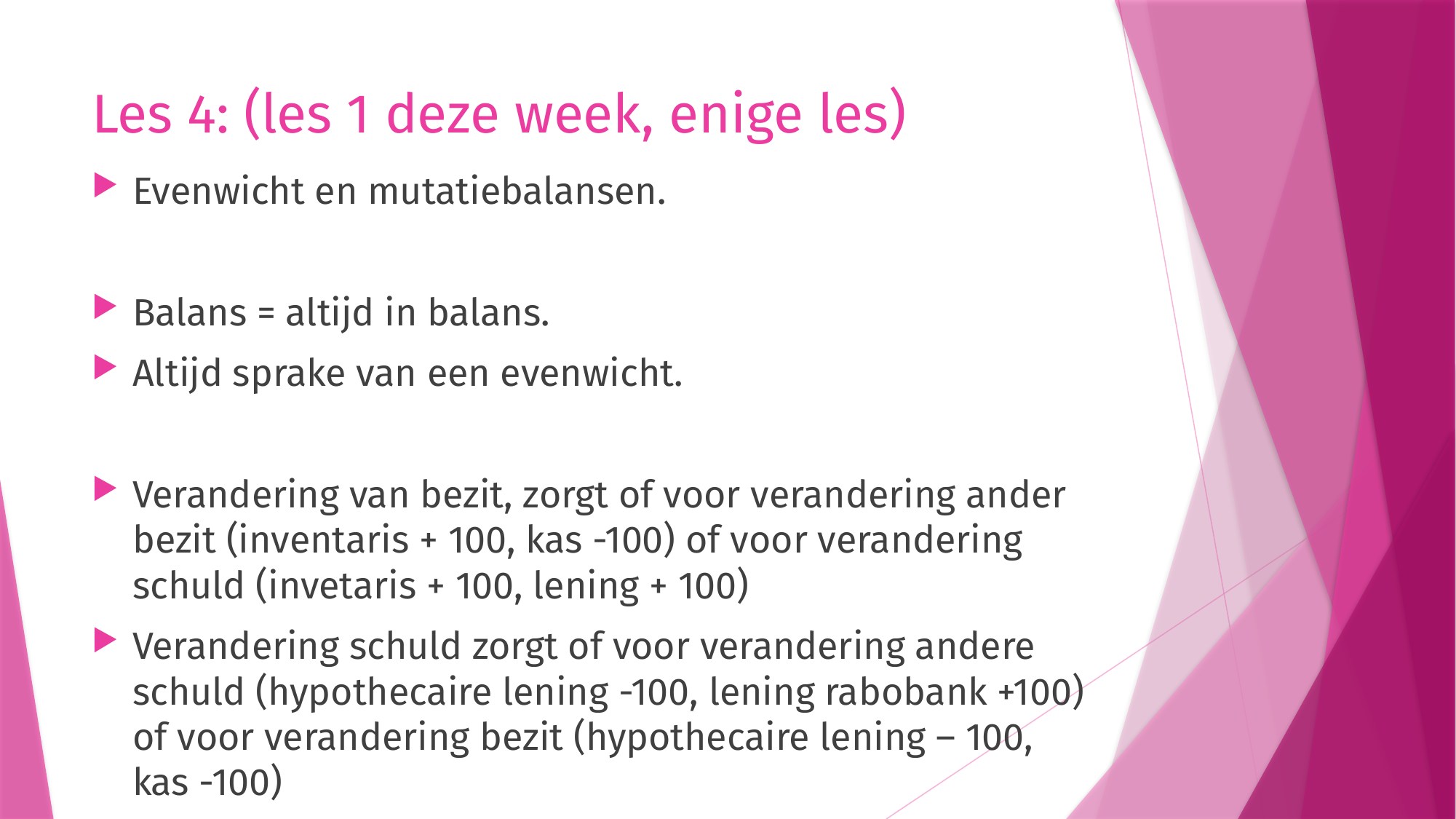

# Les 4: (les 1 deze week, enige les)
Evenwicht en mutatiebalansen.

Balans = altijd in balans.
Altijd sprake van een evenwicht.

Verandering van bezit, zorgt of voor verandering ander bezit (inventaris + 100, kas -100) of voor verandering schuld (invetaris + 100, lening + 100)
Verandering schuld zorgt of voor verandering andere schuld (hypothecaire lening -100, lening rabobank +100) of voor verandering bezit (hypothecaire lening – 100, kas -100)